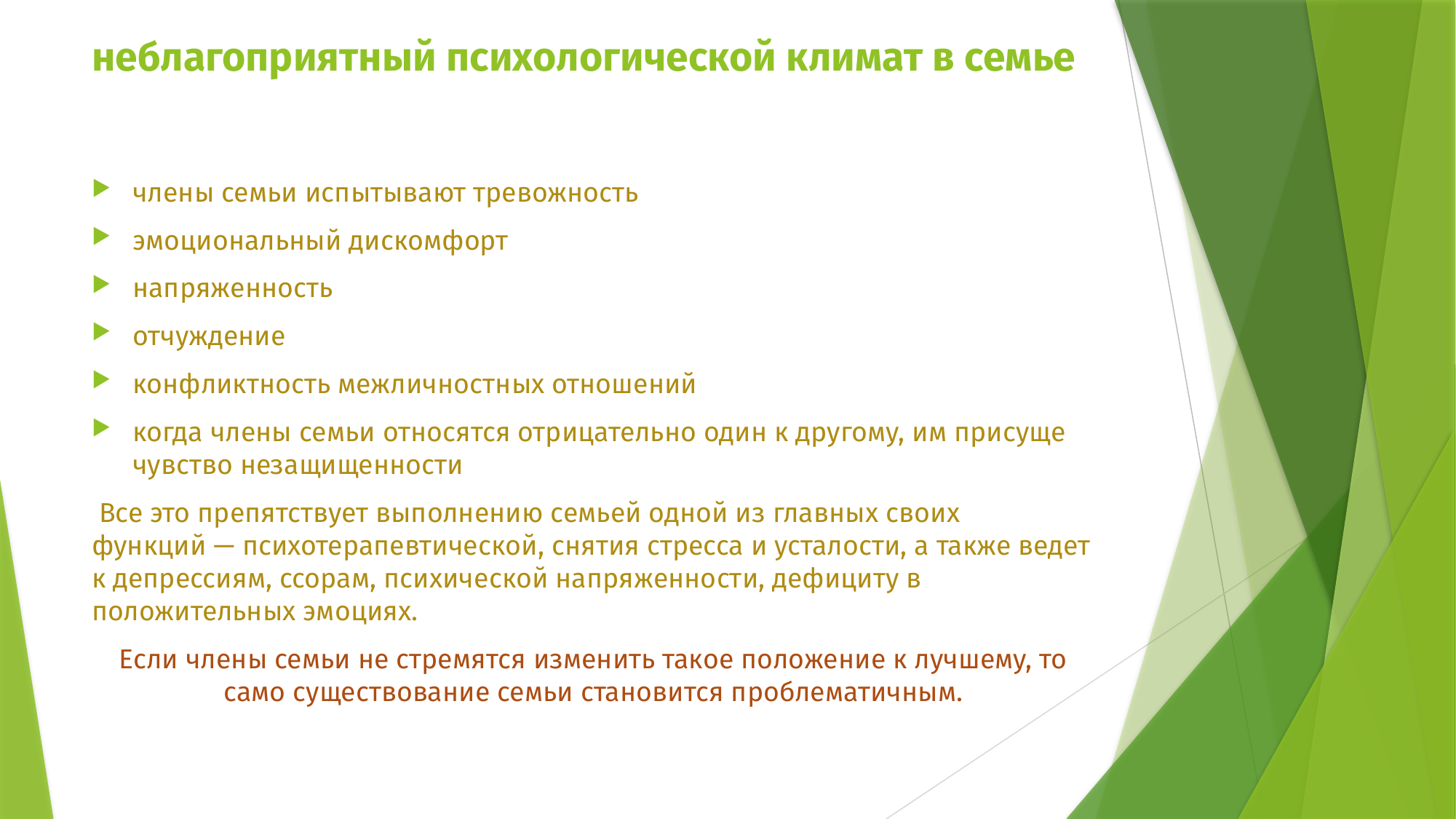

# неблагоприятный психологической климат в семье
члены семьи испытывают тревожность
эмоциональный дискомфорт
напряженность
отчуждение
конфликтность межличностных отношений
когда члены семьи относятся отрицательно один к другому, им присуще чувство незащищенности
 Все это препятствует выполнению семьей одной из главных своих функций — психотерапевтической, снятия стресса и усталости, а также ведет к депрессиям, ссорам, психической напряженности, дефициту в положительных эмоциях.
Если члены семьи не стремятся изменить такое положение к лучшему, то само существование семьи становится проблематичным.